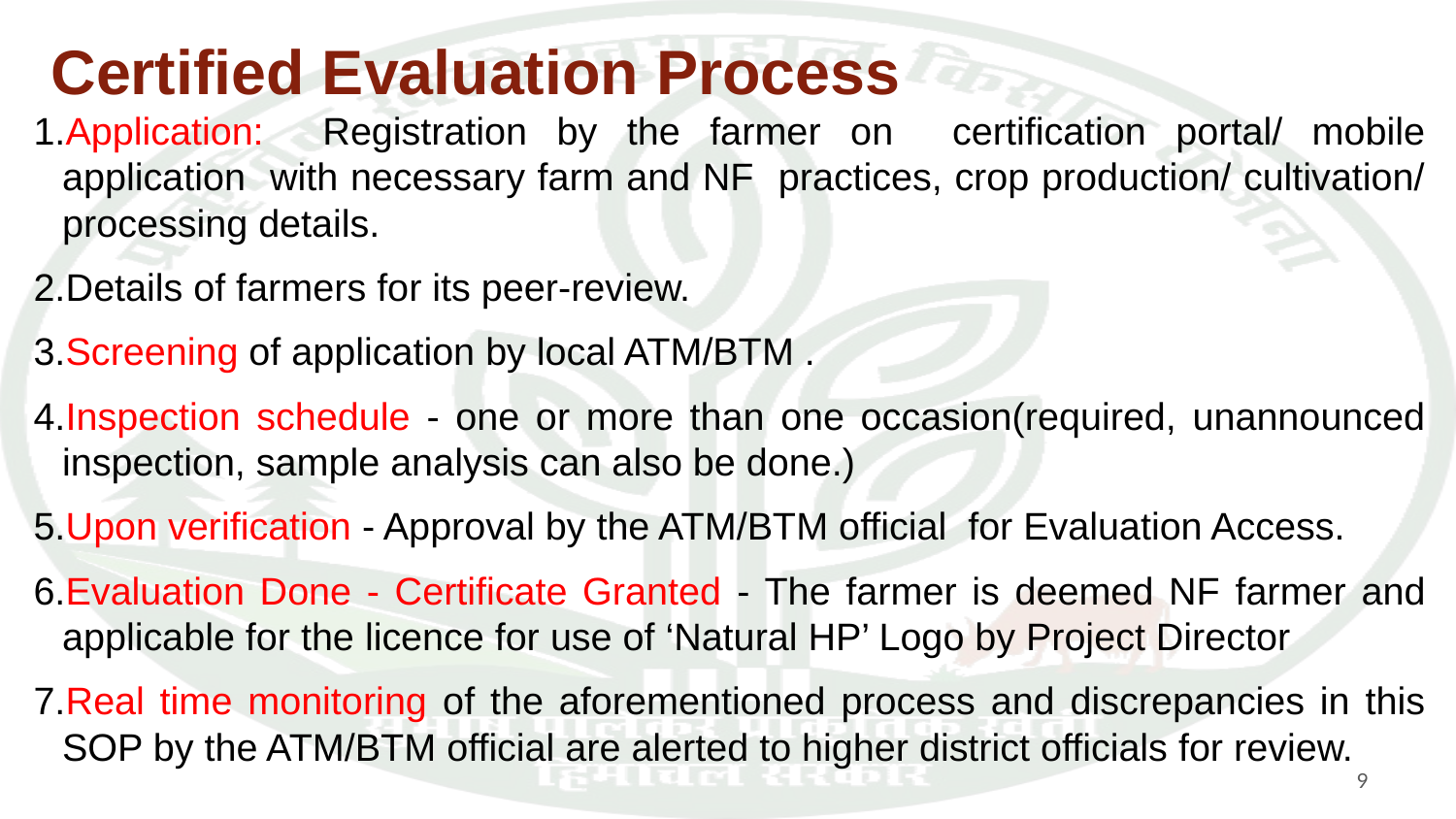

# Certified Evaluation Process
Application:  Registration by the farmer on  certification portal/ mobile application  with necessary farm and NF  practices, crop production/ cultivation/ processing details.
Details of farmers for its peer-review.
Screening of application by local ATM/BTM .
Inspection schedule - one or more than one occasion(required, unannounced inspection, sample analysis can also be done.)
Upon verification - Approval by the ATM/BTM official  for Evaluation Access.
Evaluation Done - Certificate Granted - The farmer is deemed NF farmer and applicable for the licence for use of ‘Natural HP’ Logo by Project Director
Real time monitoring of the aforementioned process and discrepancies in this SOP by the ATM/BTM official are alerted to higher district officials for review.
9